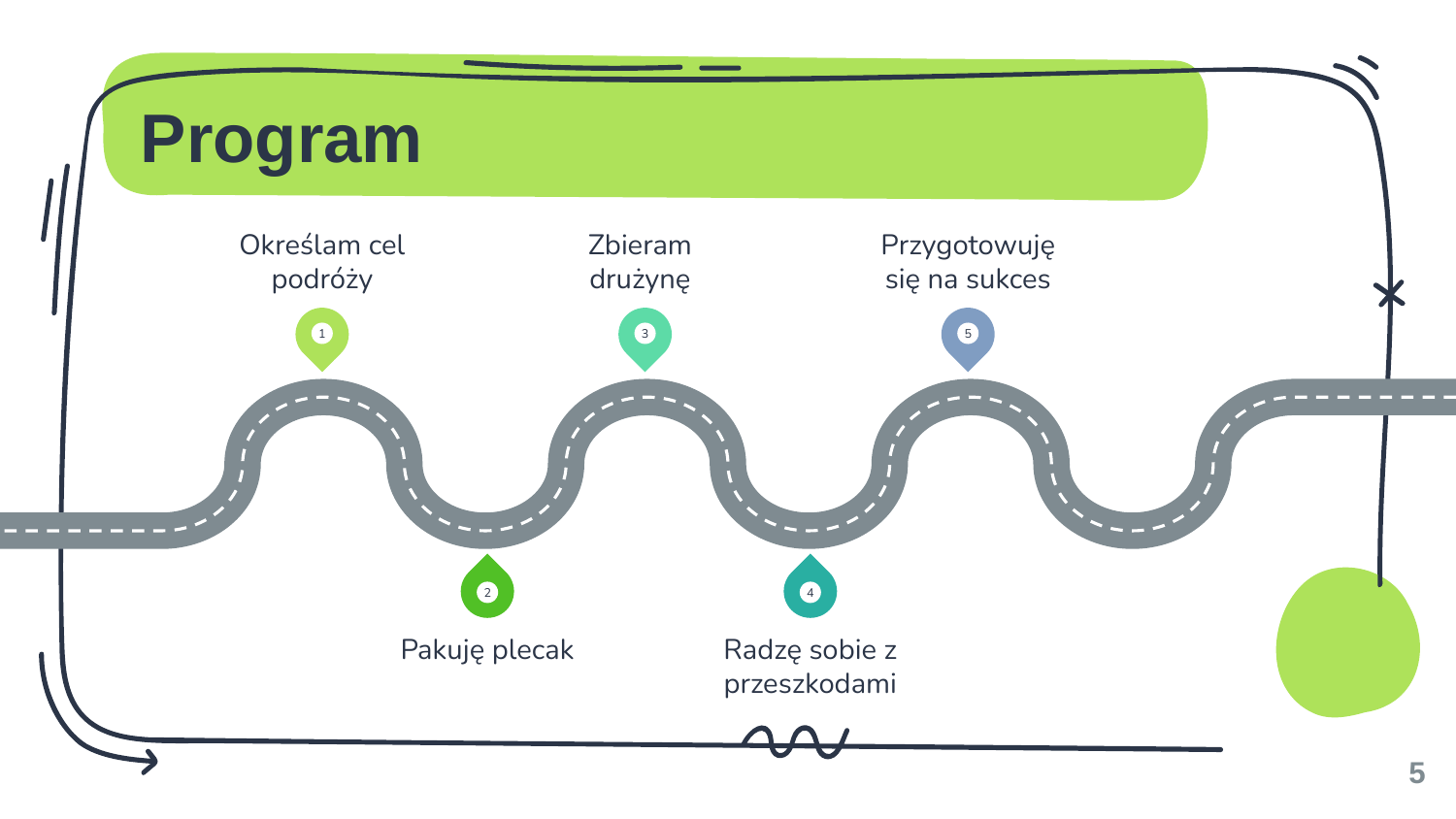

# Program
Określam cel podróży
Zbieram drużynę
Przygotowuję się na sukces

1

3

5

2

4
Pakuję plecak
Radzę sobie z przeszkodami
5